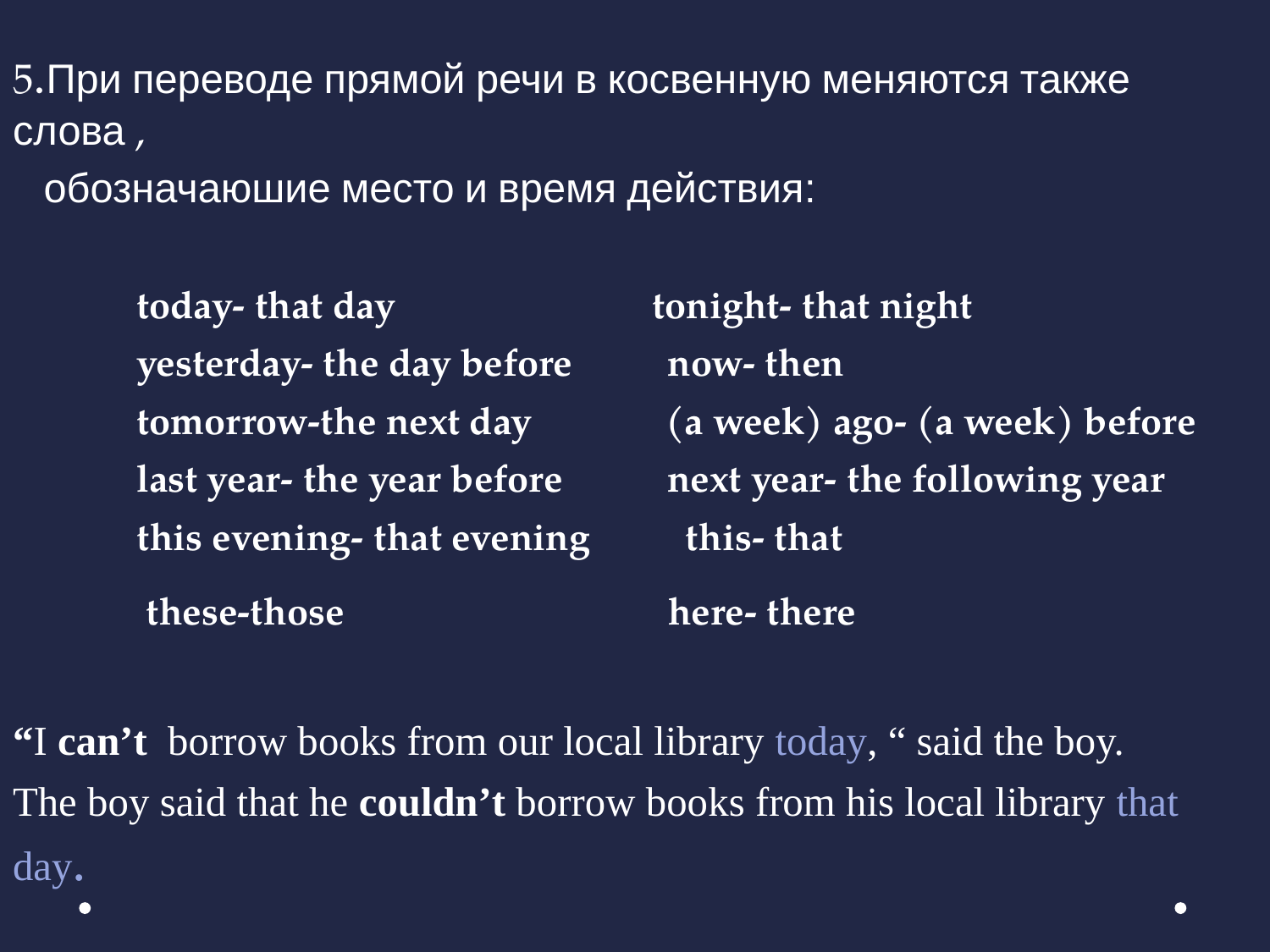

#
5.При переводе прямой речи в косвенную меняются также слова ,
   обозначаюшие место и время действия:

             today- that day                           tonight- that night
             yesterday- the day before          now- then
             tomorrow-the next day              (a week) ago- (a week) before
             last year- the year before           next year- the following year
             this evening- that evening          this- that
              these-those                                  here- there

“I can’t  borrow books from our local library today, “ said the boy.
The boy said that he couldn’t borrow books from his local library that day.